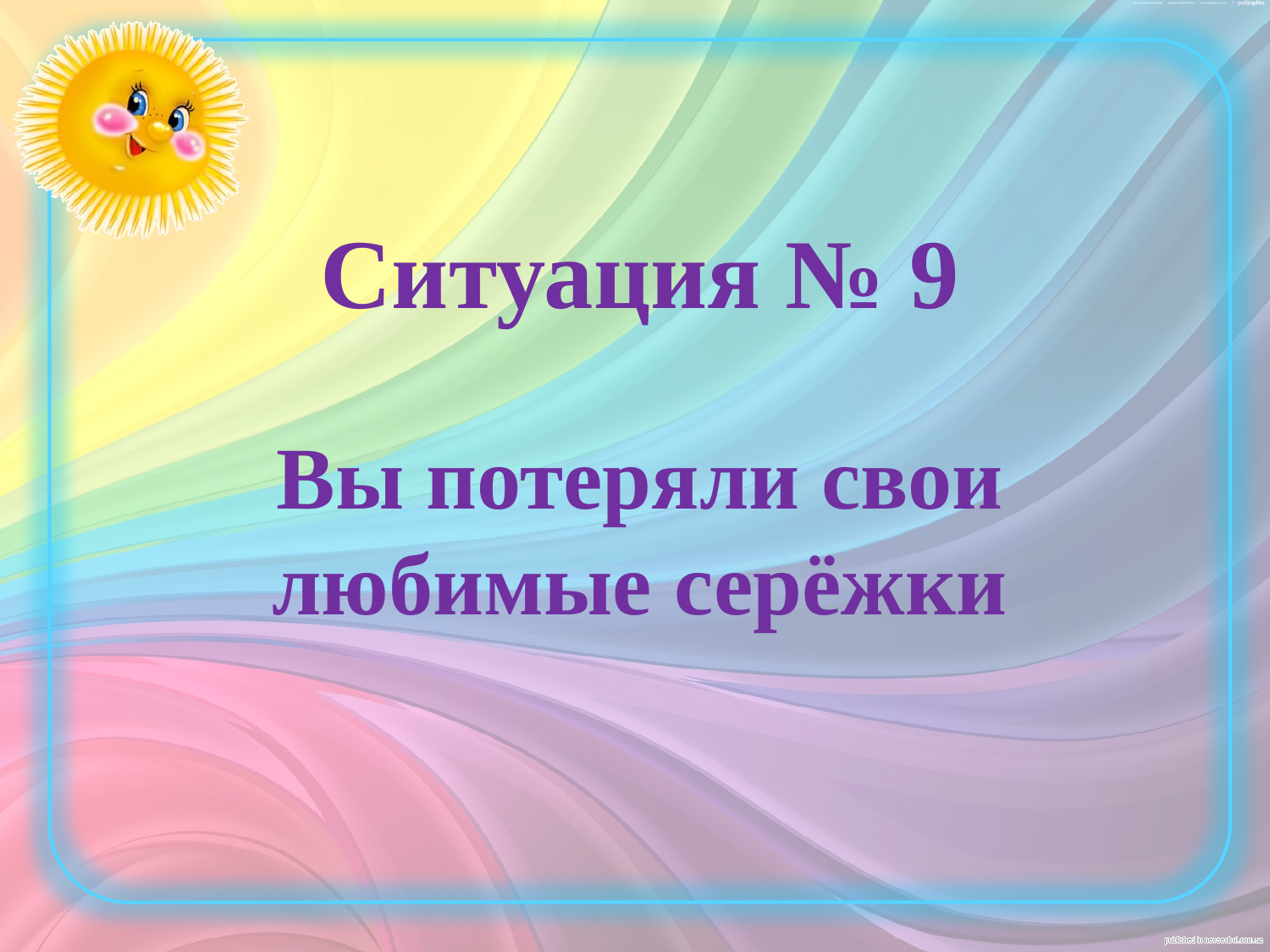

# Ситуация № 9 Вы потеряли свои любимые серёжки